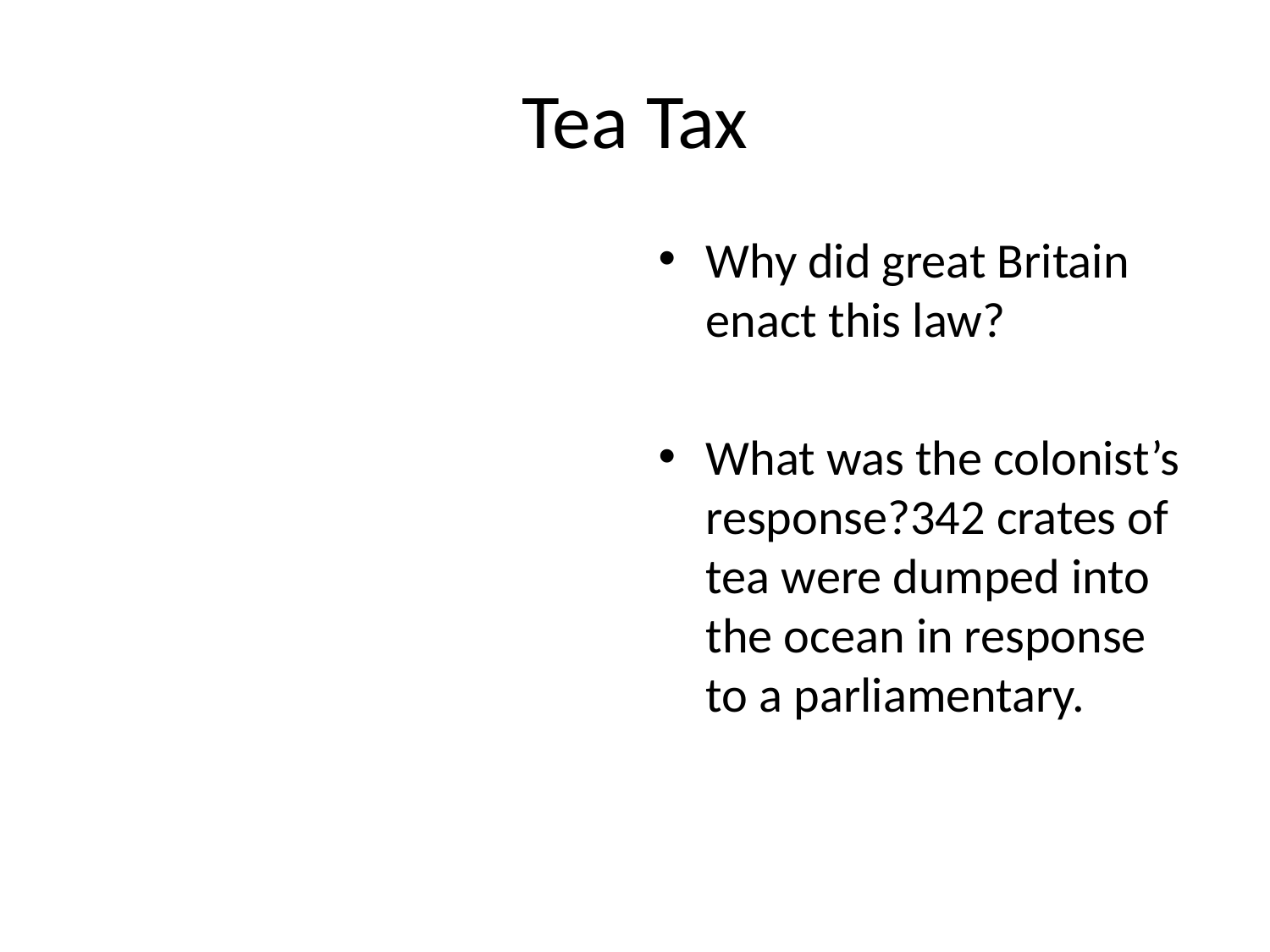

# Tea Tax

Why did great Britain enact this law?

What was the colonist’s response?342 crates of tea were dumped into the ocean in response to a parliamentary.